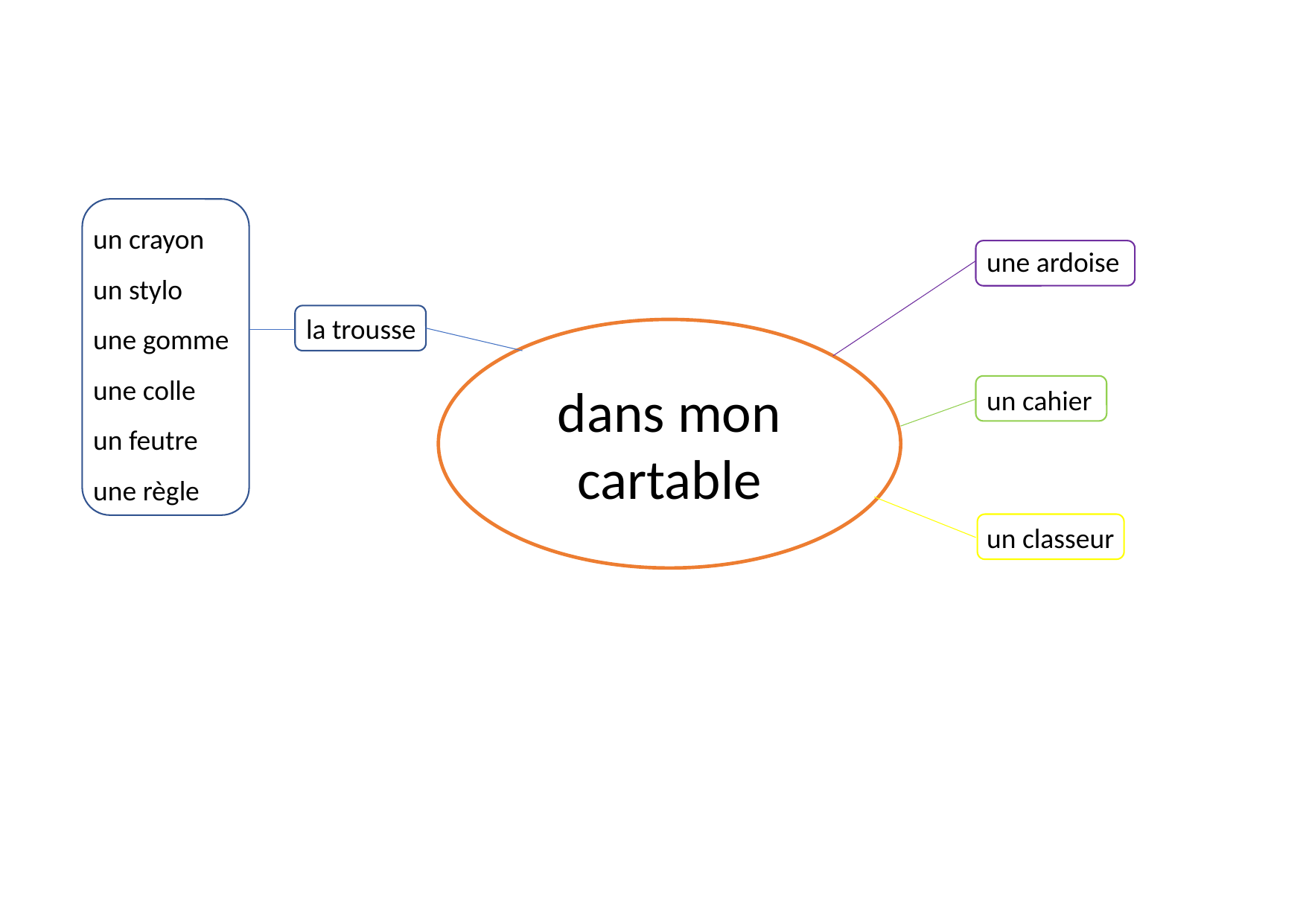

un crayon
un stylo
une gomme
une colle
un feutre
une règle

une ardoise

la trousse
dans mon cartable

un cahier

un classeur